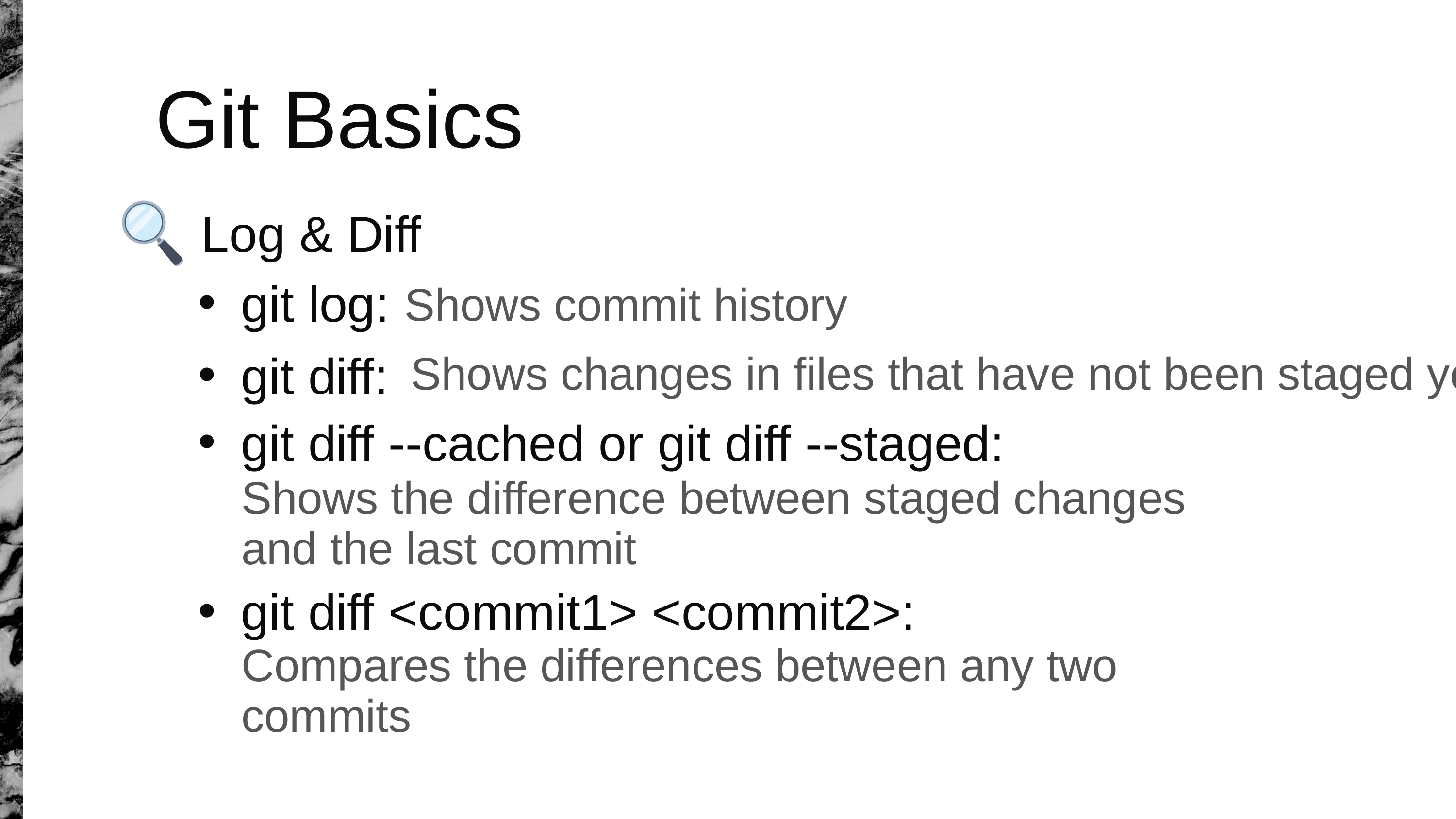

Git Basics
 Log & Diff

git log:
 Shows commit history
git diff:
Shows changes in files that have not been staged yet
git diff --cached or git diff --staged:
Shows the difference between staged changes and the last commit
git diff <commit1> <commit2>:
Compares the differences between any two commits